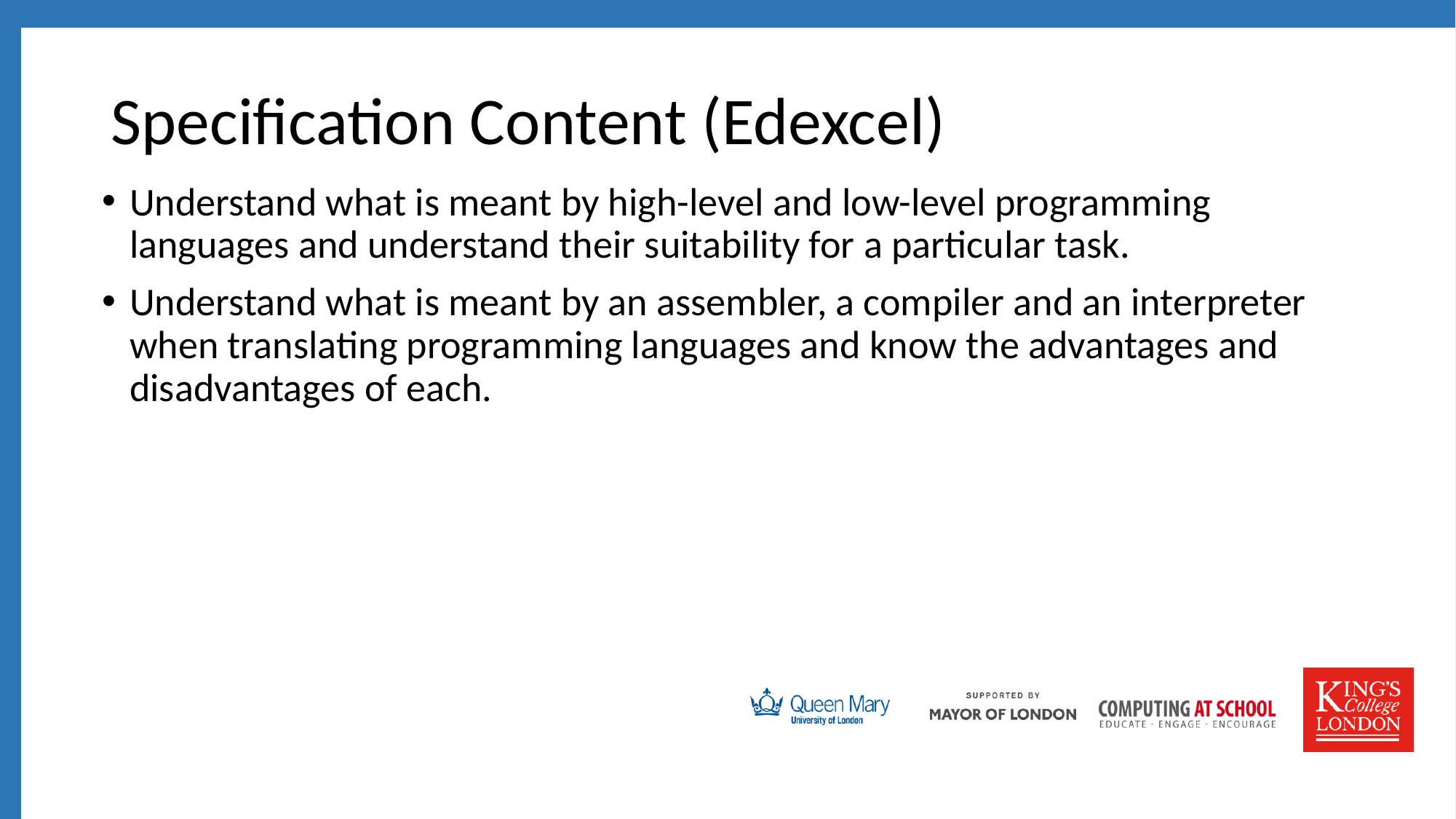

# Specification Content (Edexcel)
Understand what is meant by high-level and low-level programming languages and understand their suitability for a particular task.
Understand what is meant by an assembler, a compiler and an interpreter when translating programming languages and know the advantages and disadvantages of each.